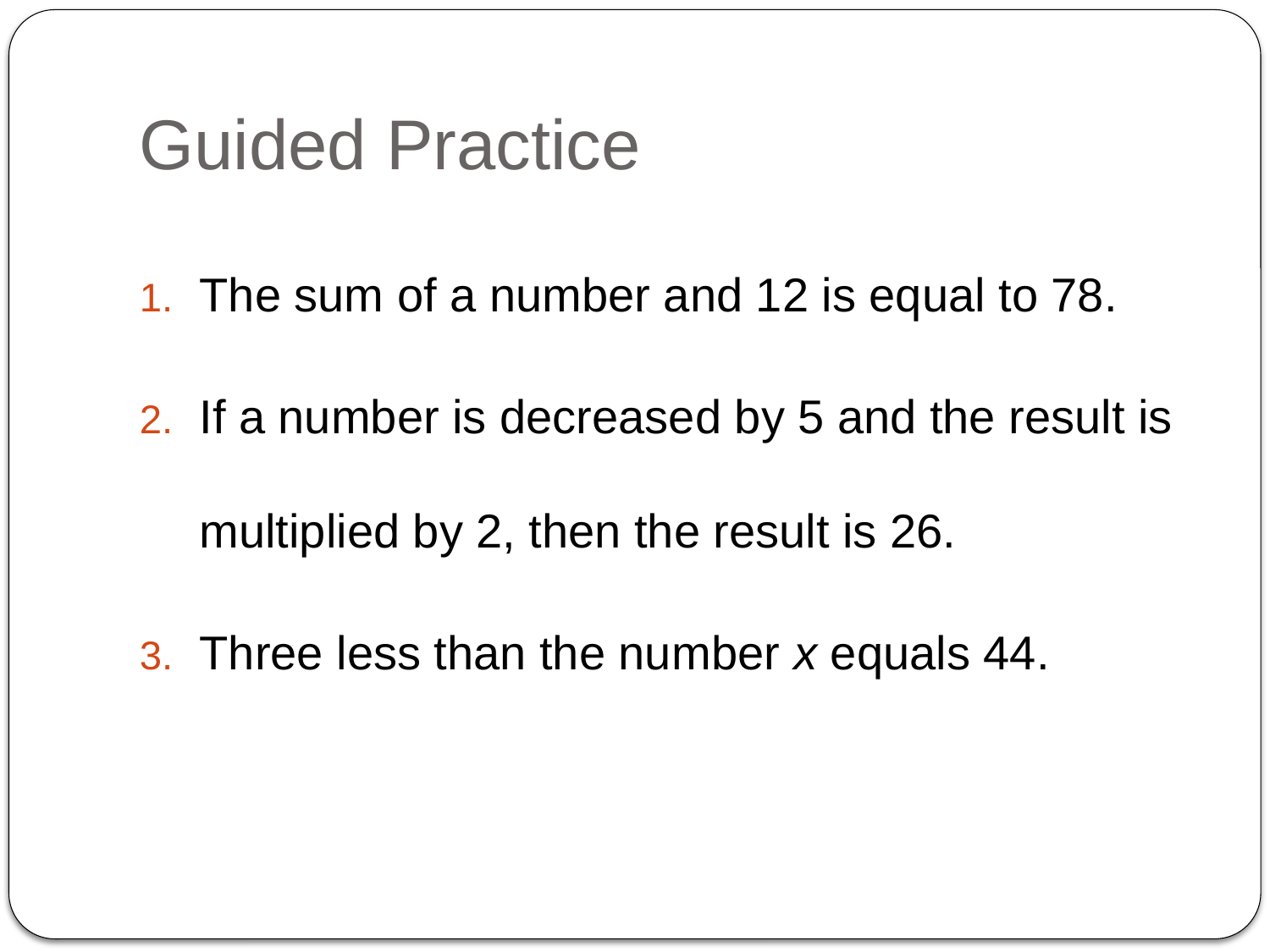

# Guided Practice
The sum of a number and 12 is equal to 78.
If a number is decreased by 5 and the result is multiplied by 2, then the result is 26.
Three less than the number x equals 44.